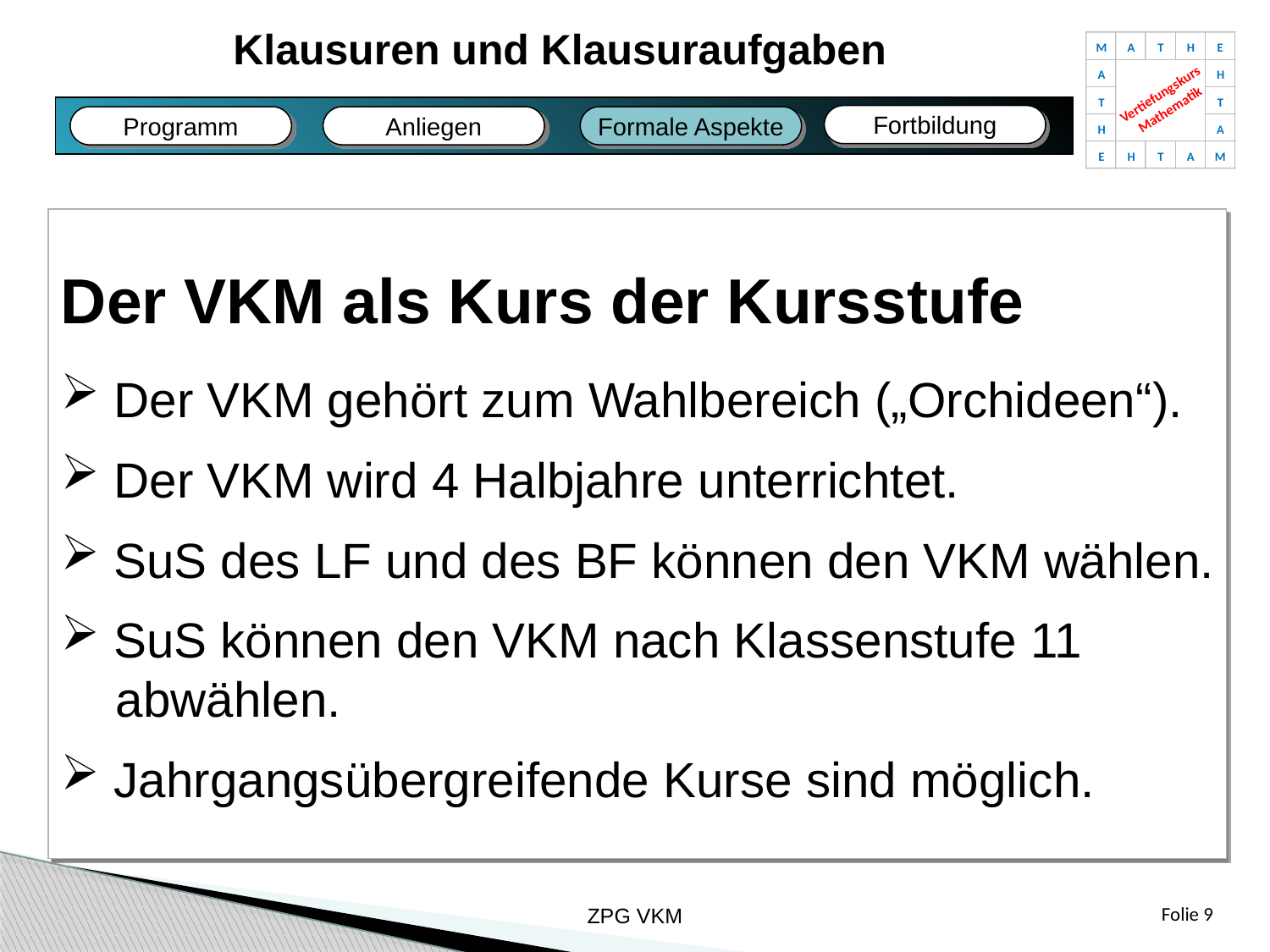

Klausuren und Klausuraufgaben

M
A
T
H
E

A
H
Vertiefungskurs
Mathematik

T
T

H
A

E
H
T
A
M

Fortbildung
Anliegen
Programm
Formale Aspekte
Fazit
Bildungsplan
Fachliches
Unterricht
Der VKM als Kurs der Kursstufe
 Der VKM gehört zum Wahlbereich („Orchideen“).
 Der VKM wird 4 Halbjahre unterrichtet.
 SuS des LF und des BF können den VKM wählen.
 SuS können den VKM nach Klassenstufe 11
    abwählen.
 Jahrgangsübergreifende Kurse sind möglich.

ZPG VKM
Folie 9